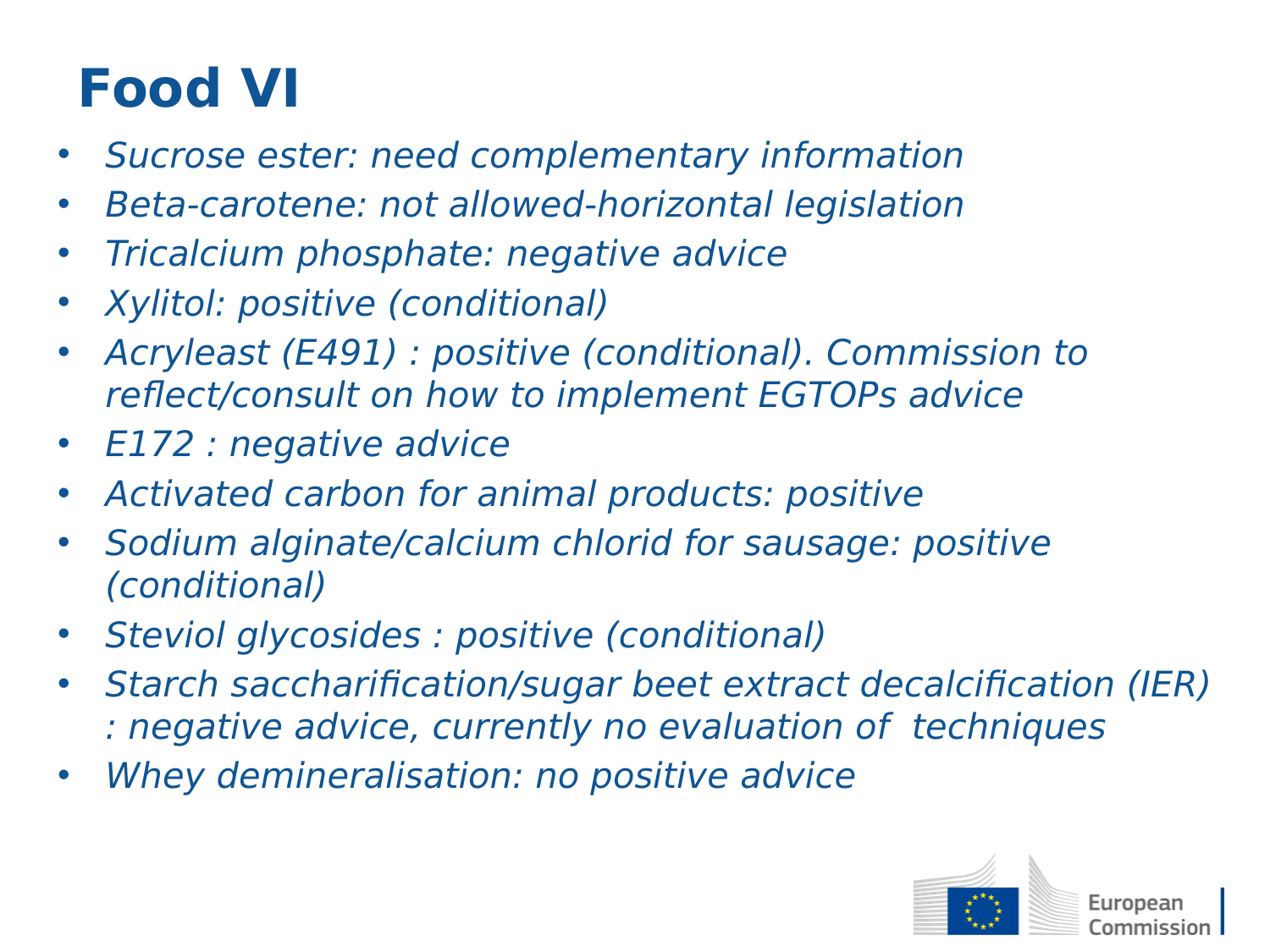

# Food VI
Sucrose ester: need complementary information
Beta-carotene: not allowed-horizontal legislation
Tricalcium phosphate: negative advice
Xylitol: positive (conditional)
Acryleast (E491) : positive (conditional). Commission to reflect/consult on how to implement EGTOPs advice
E172 : negative advice
Activated carbon for animal products: positive
Sodium alginate/calcium chlorid for sausage: positive (conditional)
Steviol glycosides : positive (conditional)
Starch saccharification/sugar beet extract decalcification (IER) : negative advice, currently no evaluation of  techniques
Whey demineralisation: no positive advice